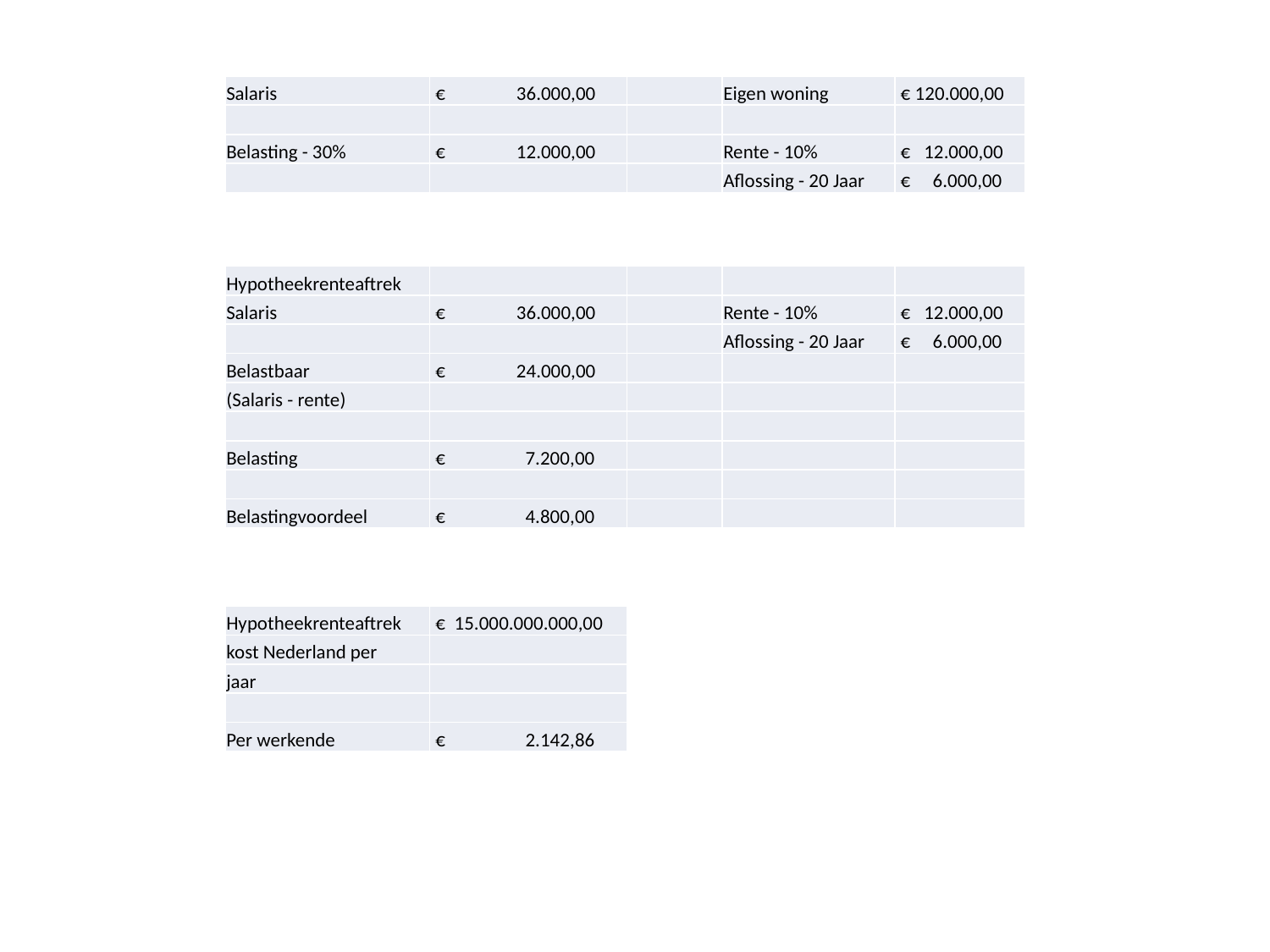

| Salaris | € 36.000,00 |  | Eigen woning | € 120.000,00 |
| --- | --- | --- | --- | --- |
|  |  |  |  |  |
| Belasting - 30% | € 12.000,00 |  | Rente - 10% | € 12.000,00 |
|  |  |  | Aflossing - 20 Jaar | € 6.000,00 |
| Hypotheekrenteaftrek |  |  |  |  |
| --- | --- | --- | --- | --- |
| Salaris | € 36.000,00 |  | Rente - 10% | € 12.000,00 |
|  |  |  | Aflossing - 20 Jaar | € 6.000,00 |
| Belastbaar | € 24.000,00 |  |  |  |
| (Salaris - rente) |  |  |  |  |
|  |  |  |  |  |
| Belasting | € 7.200,00 |  |  |  |
|  |  |  |  |  |
| Belastingvoordeel | € 4.800,00 |  |  |  |
| Hypotheekrenteaftrek | € 15.000.000.000,00 |
| --- | --- |
| kost Nederland per |  |
| jaar |  |
|  |  |
| Per werkende | € 2.142,86 |